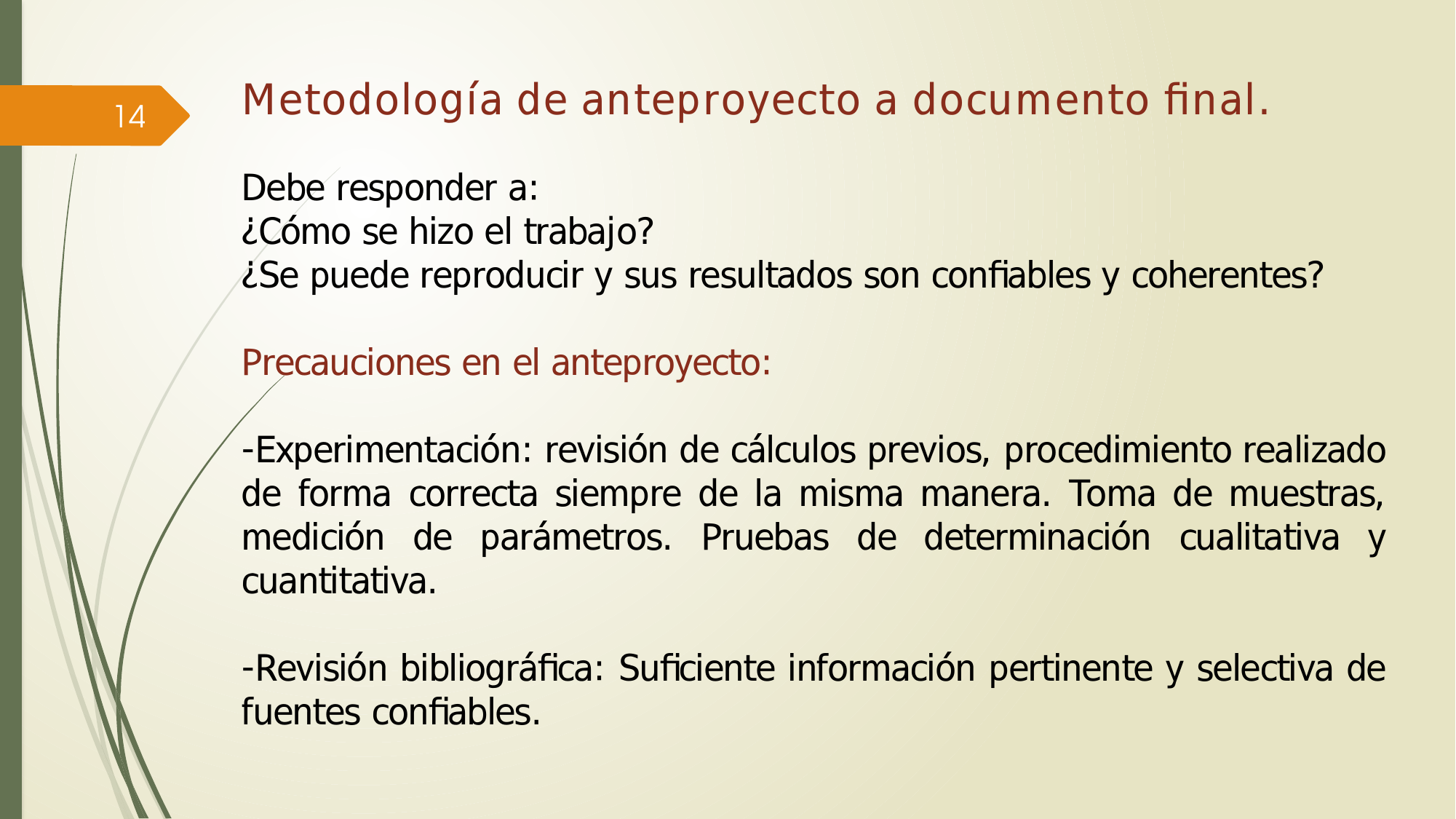

# Metodología de anteproyecto a documento final.
14
Debe responder a:
¿Cómo se hizo el trabajo?
¿Se puede reproducir y sus resultados son confiables y coherentes?

Precauciones en el anteproyecto:

-Experimentación: revisión de cálculos previos, procedimiento realizado
de forma correcta siempre de la misma manera. Toma de muestras, medición de parámetros. Pruebas de determinación cualitativa y cuantitativa.

-Revisión bibliográfica: Suficiente información pertinente y selectiva de fuentes confiables.